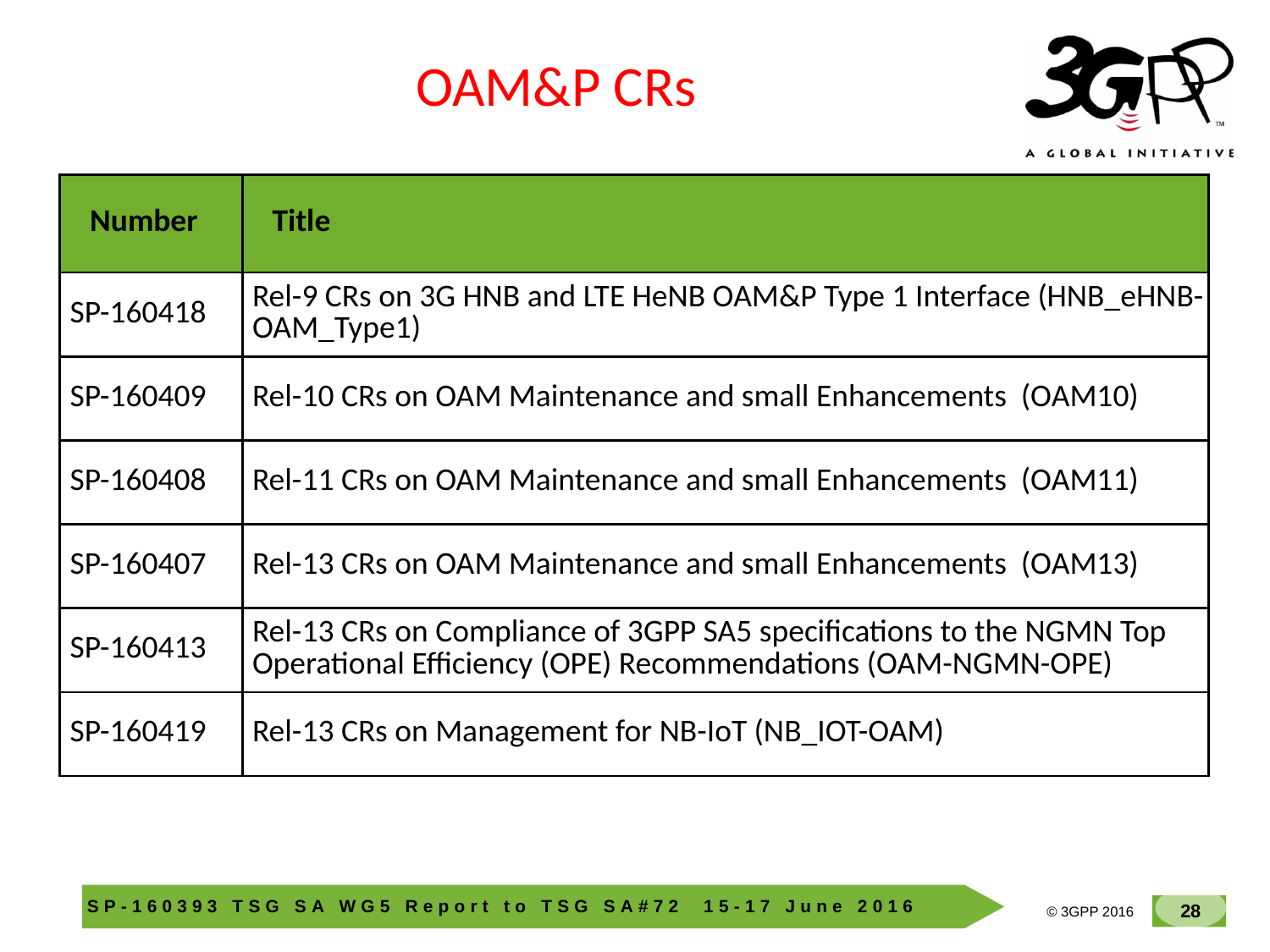

OAM&P CRs
| Number | Title |
| --- | --- |
| SP-160418 | Rel-9 CRs on 3G HNB and LTE HeNB OAM&P Type 1 Interface (HNB\_eHNB-OAM\_Type1) |
| SP-160409 | Rel-10 CRs on OAM Maintenance and small Enhancements (OAM10) |
| SP-160408 | Rel-11 CRs on OAM Maintenance and small Enhancements (OAM11) |
| SP-160407 | Rel-13 CRs on OAM Maintenance and small Enhancements (OAM13) |
| SP-160413 | Rel-13 CRs on Compliance of 3GPP SA5 specifications to the NGMN Top Operational Efficiency (OPE) Recommendations (OAM-NGMN-OPE) |
| SP-160419 | Rel-13 CRs on Management for NB-IoT (NB\_IOT-OAM) |